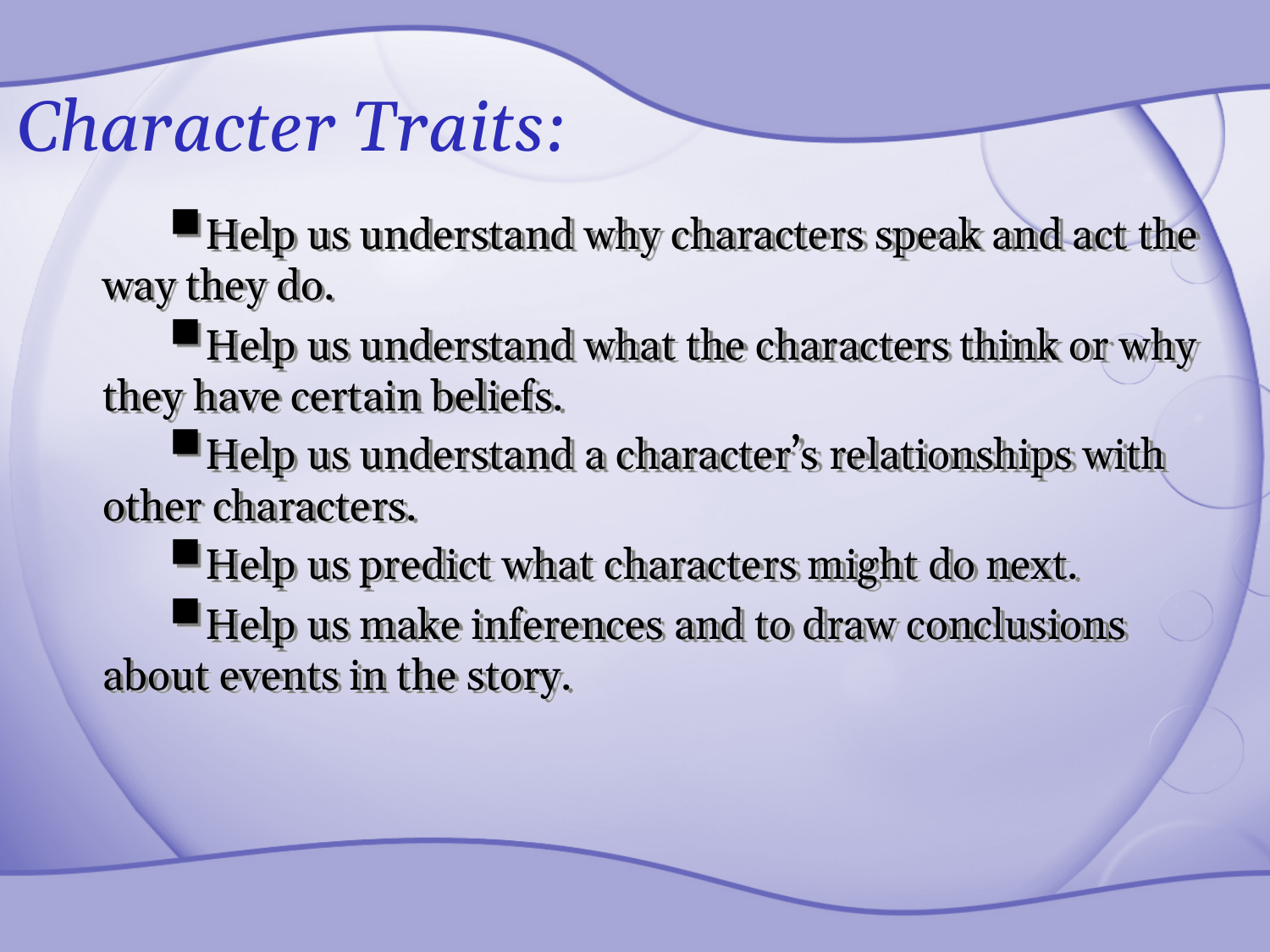

Character Traits:
Help us understand why characters speak and act the way they do.
Help us understand what the characters think or why they have certain beliefs.
Help us understand a character’s relationships with other characters.
Help us predict what characters might do next.
Help us make inferences and to draw conclusions about events in the story.